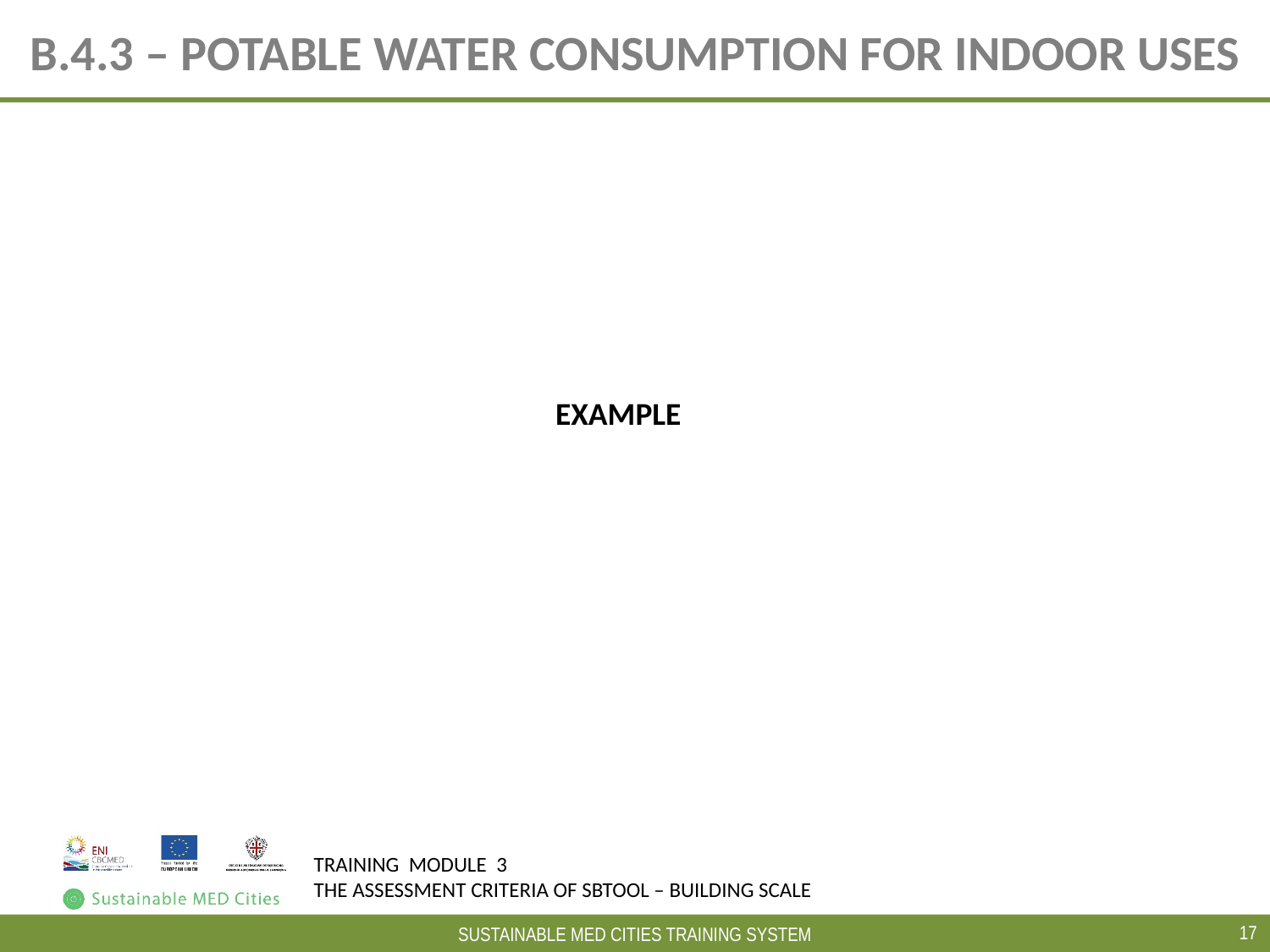

# B.4.3 – POTABLE WATER CONSUMPTION FOR INDOOR USES

EXAMPLE

17